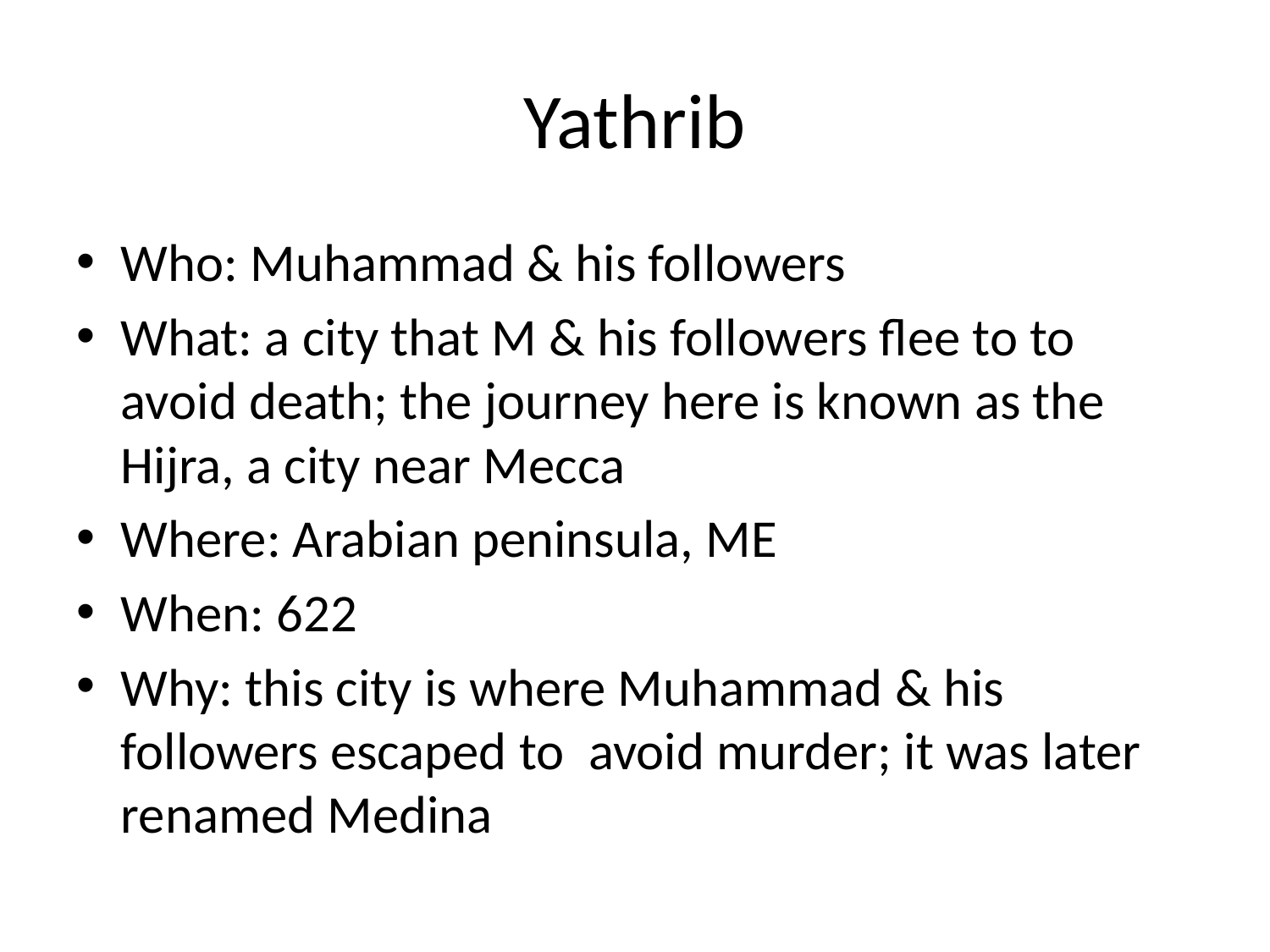

# Yathrib
Who: Muhammad & his followers
What: a city that M & his followers flee to to avoid death; the journey here is known as the Hijra, a city near Mecca
Where: Arabian peninsula, ME
When: 622
Why: this city is where Muhammad & his followers escaped to  avoid murder; it was later renamed Medina